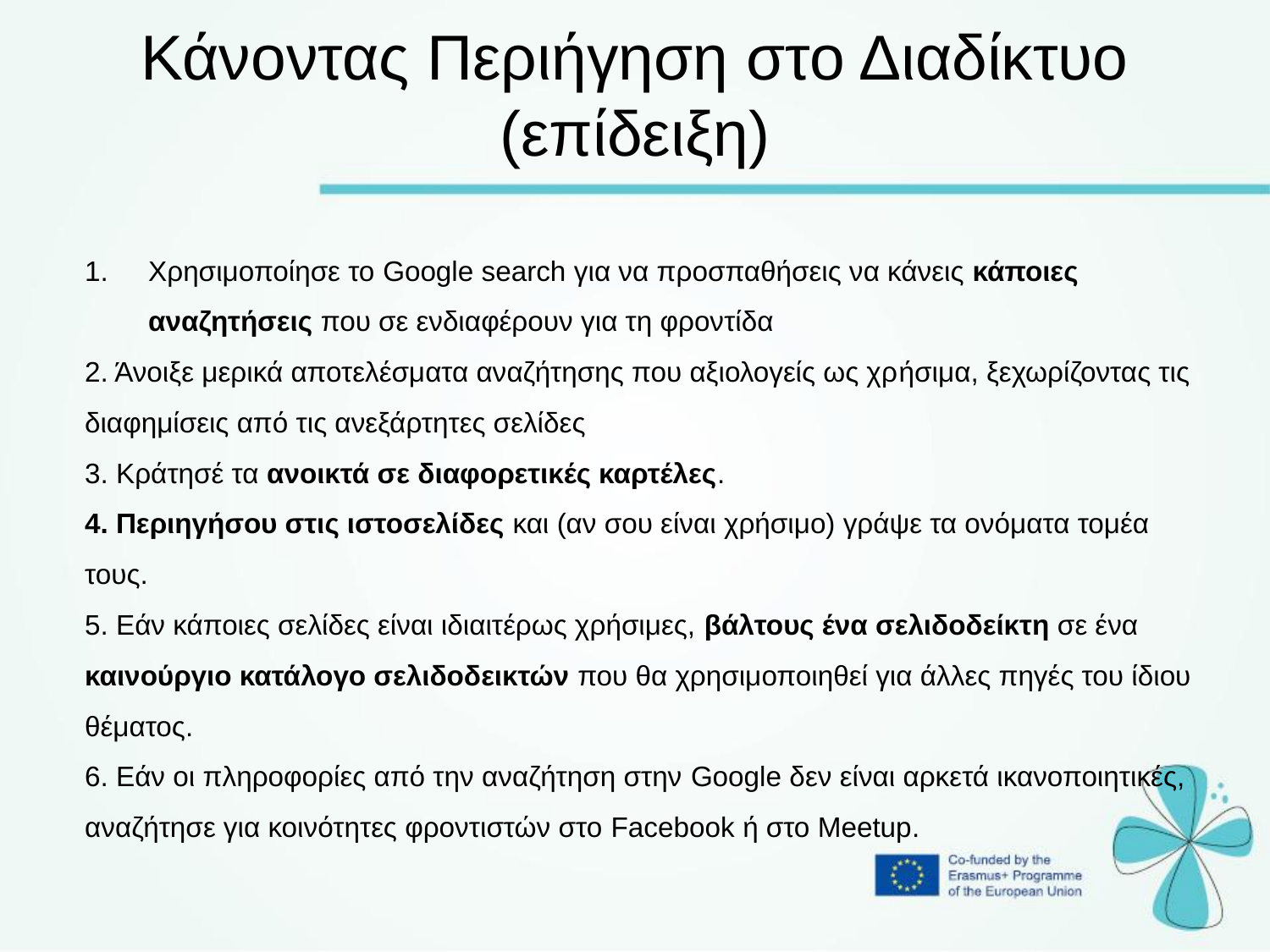

Κάνοντας Περιήγηση στο Διαδίκτυο (επίδειξη)

Χρησιμοποίησε το Google search για να προσπαθήσεις να κάνεις κάποιες αναζητήσεις που σε ενδιαφέρουν για τη φροντίδα
2. Άνοιξε μερικά αποτελέσματα αναζήτησης που αξιολογείς ως χρήσιμα, ξεχωρίζοντας τις διαφημίσεις από τις ανεξάρτητες σελίδες
3. Κράτησέ τα ανοικτά σε διαφορετικές καρτέλες.
4. Περιηγήσου στις ιστοσελίδες και (αν σου είναι χρήσιμο) γράψε τα ονόματα τομέα τους.
5. Εάν κάποιες σελίδες είναι ιδιαιτέρως χρήσιμες, βάλτους ένα σελιδοδείκτη σε ένα καινούργιο κατάλογο σελιδοδεικτών που θα χρησιμοποιηθεί για άλλες πηγές του ίδιου θέματος.
6. Εάν οι πληροφορίες από την αναζήτηση στην Google δεν είναι αρκετά ικανοποιητικές, αναζήτησε για κοινότητες φροντιστών στο Facebook ή στο Meetup.